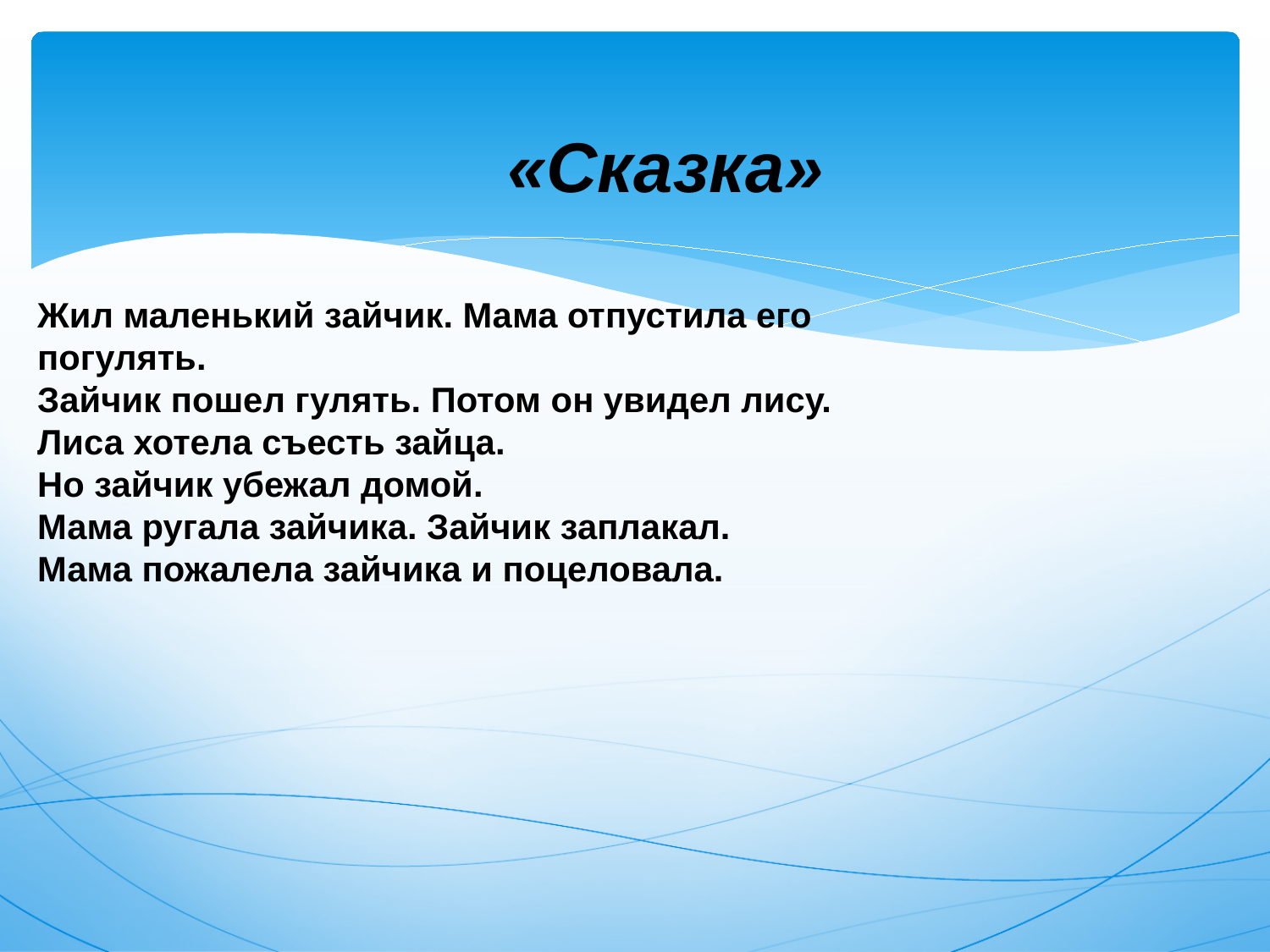

«Сказка»
Жил маленький зайчик. Мама отпустила его погулять.
Зайчик пошел гулять. Потом он увидел лису.
Лиса хотела съесть зайца.
Но зайчик убежал домой.
Мама ругала зайчика. Зайчик заплакал.
Мама пожалела зайчика и поцеловала.